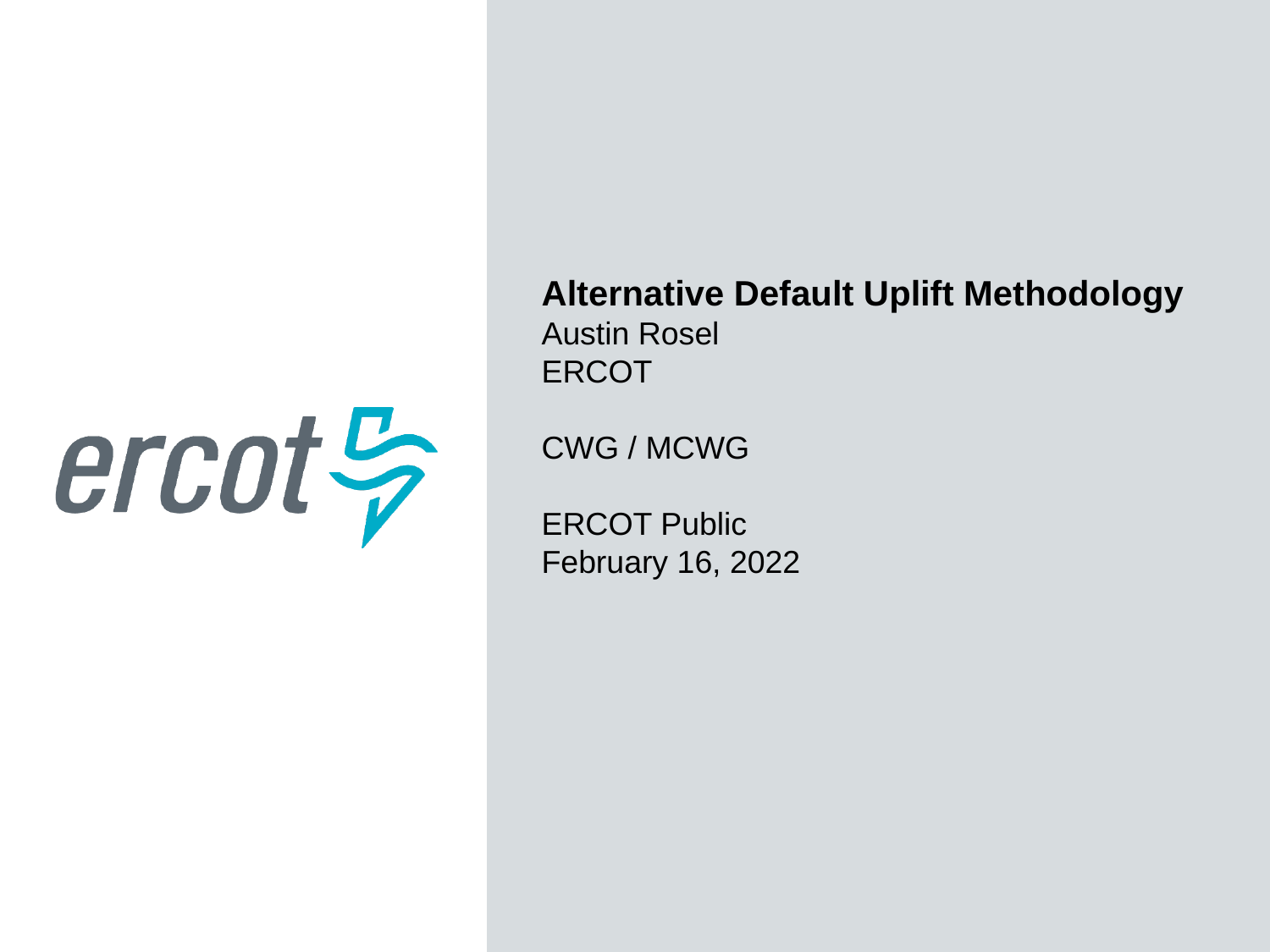

Alternative Default Uplift Methodology
Austin Rosel
ERCOT

CWG / MCWG

ERCOT Public
February 16, 2022